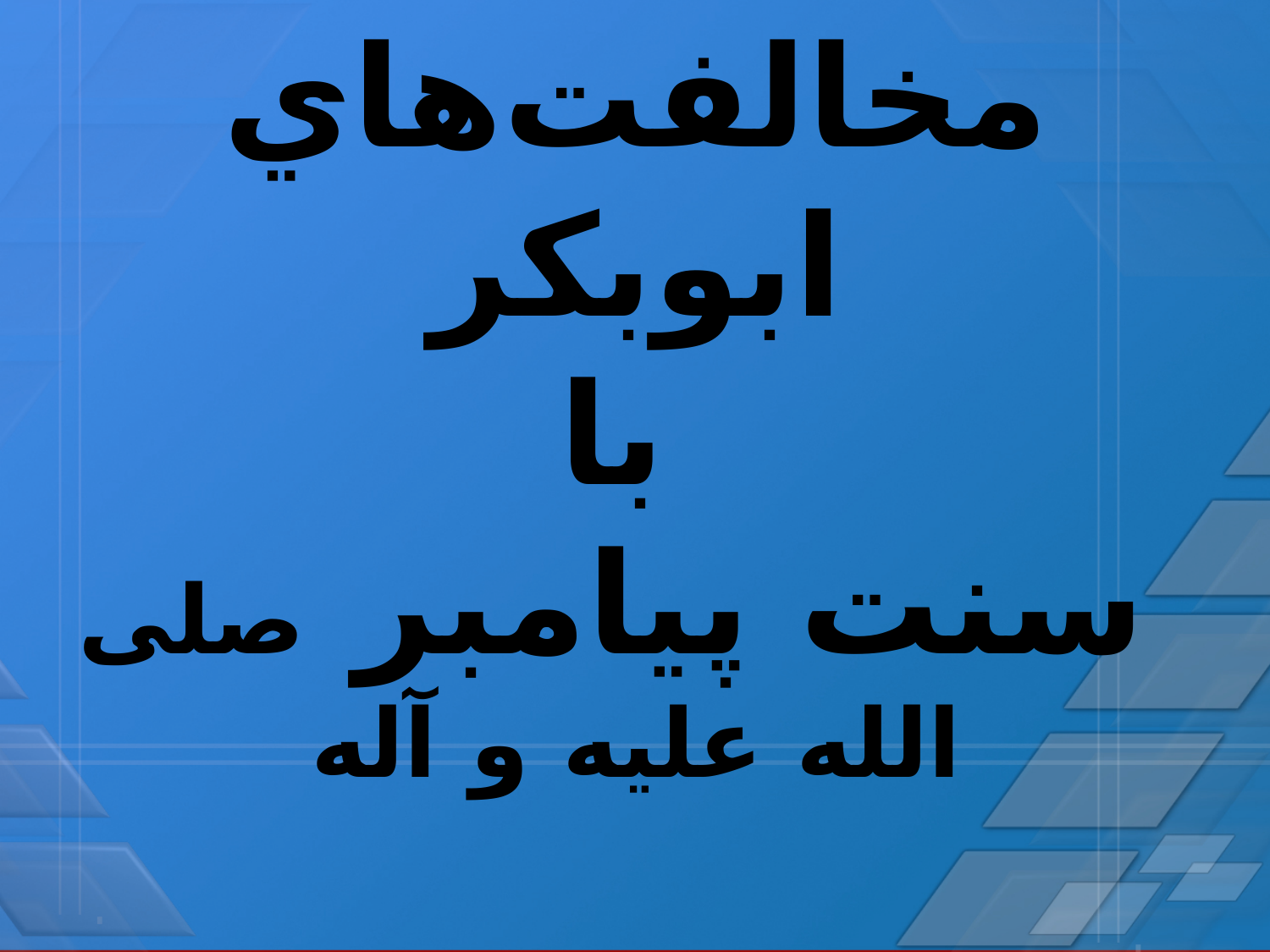

# مخالفت‌هاي ابوبكر با سنت پيامبر صلی الله علیه و آله